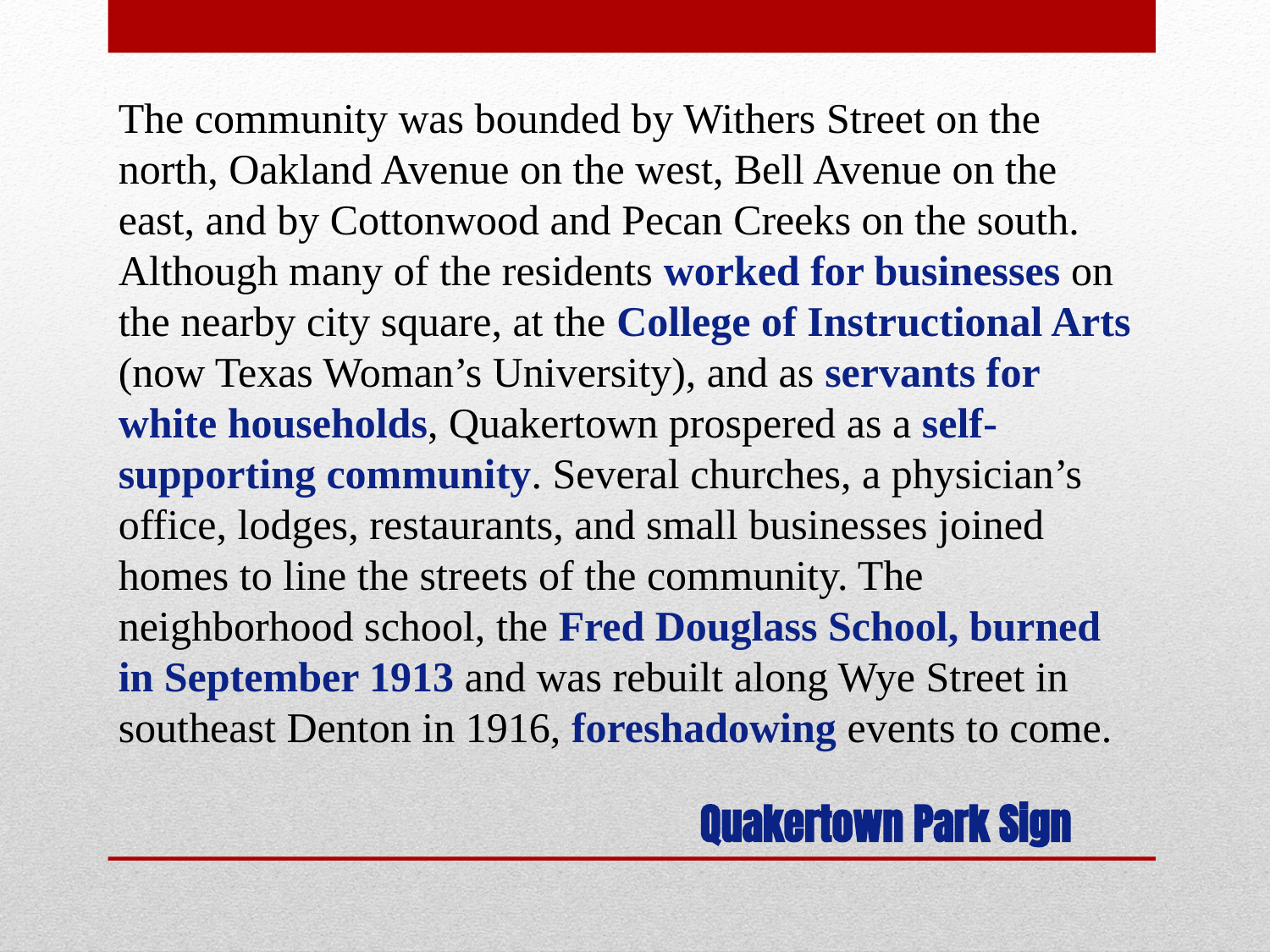

The community was bounded by Withers Street on the north, Oakland Avenue on the west, Bell Avenue on the east, and by Cottonwood and Pecan Creeks on the south. Although many of the residents worked for businesses on the nearby city square, at the College of Instructional Arts (now Texas Woman’s University), and as servants for white households, Quakertown prospered as a self-supporting community. Several churches, a physician’s office, lodges, restaurants, and small businesses joined homes to line the streets of the community. The neighborhood school, the Fred Douglass School, burned in September 1913 and was rebuilt along Wye Street in southeast Denton in 1916, foreshadowing events to come.

Quakertown Park Sign